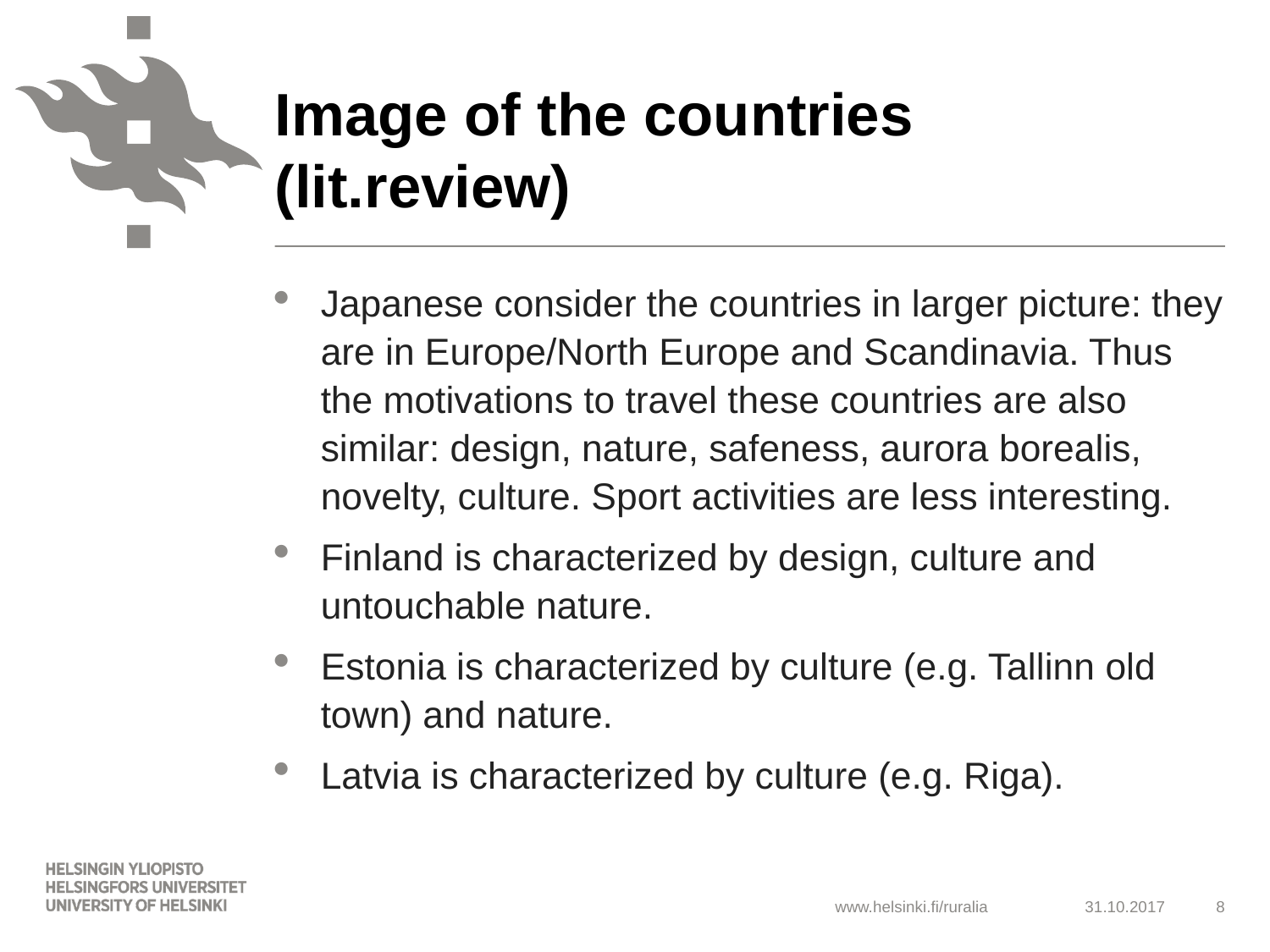

# Image of the countries (lit.review)
Japanese consider the countries in larger picture: they are in Europe/North Europe and Scandinavia. Thus the motivations to travel these countries are also similar: design, nature, safeness, aurora borealis, novelty, culture. Sport activities are less interesting.
Finland is characterized by design, culture and untouchable nature.
Estonia is characterized by culture (e.g. Tallinn old town) and nature.
Latvia is characterized by culture (e.g. Riga).

31.10.2017
8